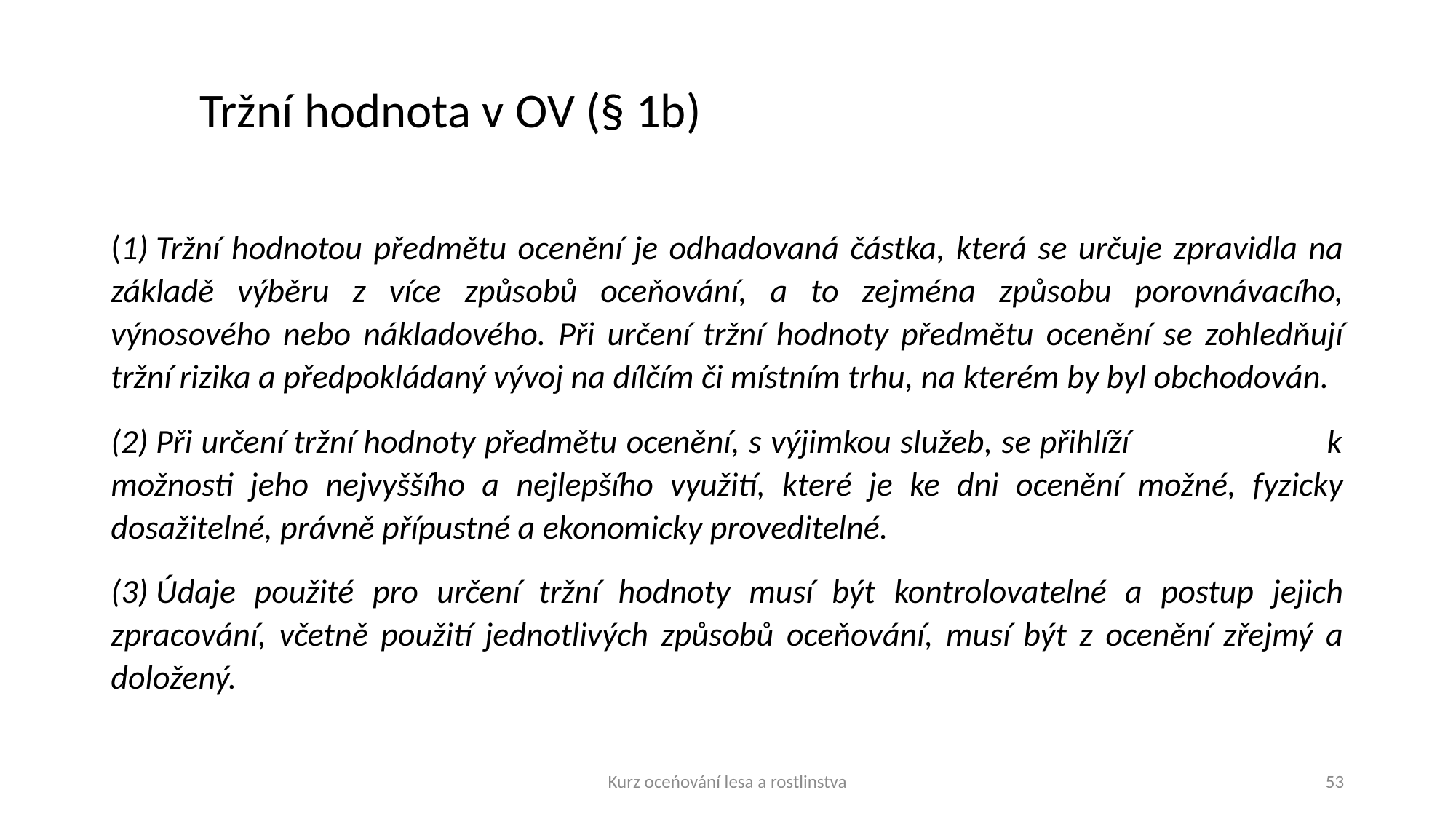

# Tržní hodnota v OV (§ 1b)
(1) Tržní hodnotou předmětu ocenění je odhadovaná částka, která se určuje zpravidla na základě výběru z více způsobů oceňování, a to zejména způsobu porovnávacího, výnosového nebo nákladového. Při určení tržní hodnoty předmětu ocenění se zohledňují tržní rizika a předpokládaný vývoj na dílčím či místním trhu, na kterém by byl obchodován.
(2) Při určení tržní hodnoty předmětu ocenění, s výjimkou služeb, se přihlíží                      k možnosti jeho nejvyššího a nejlepšího využití, které je ke dni ocenění možné, fyzicky dosažitelné, právně přípustné a ekonomicky proveditelné.
(3) Údaje použité pro určení tržní hodnoty musí být kontrolovatelné a postup jejich zpracování, včetně použití jednotlivých způsobů oceňování, musí být z ocenění zřejmý a doložený.

Kurz oceńování lesa a rostlinstva
53